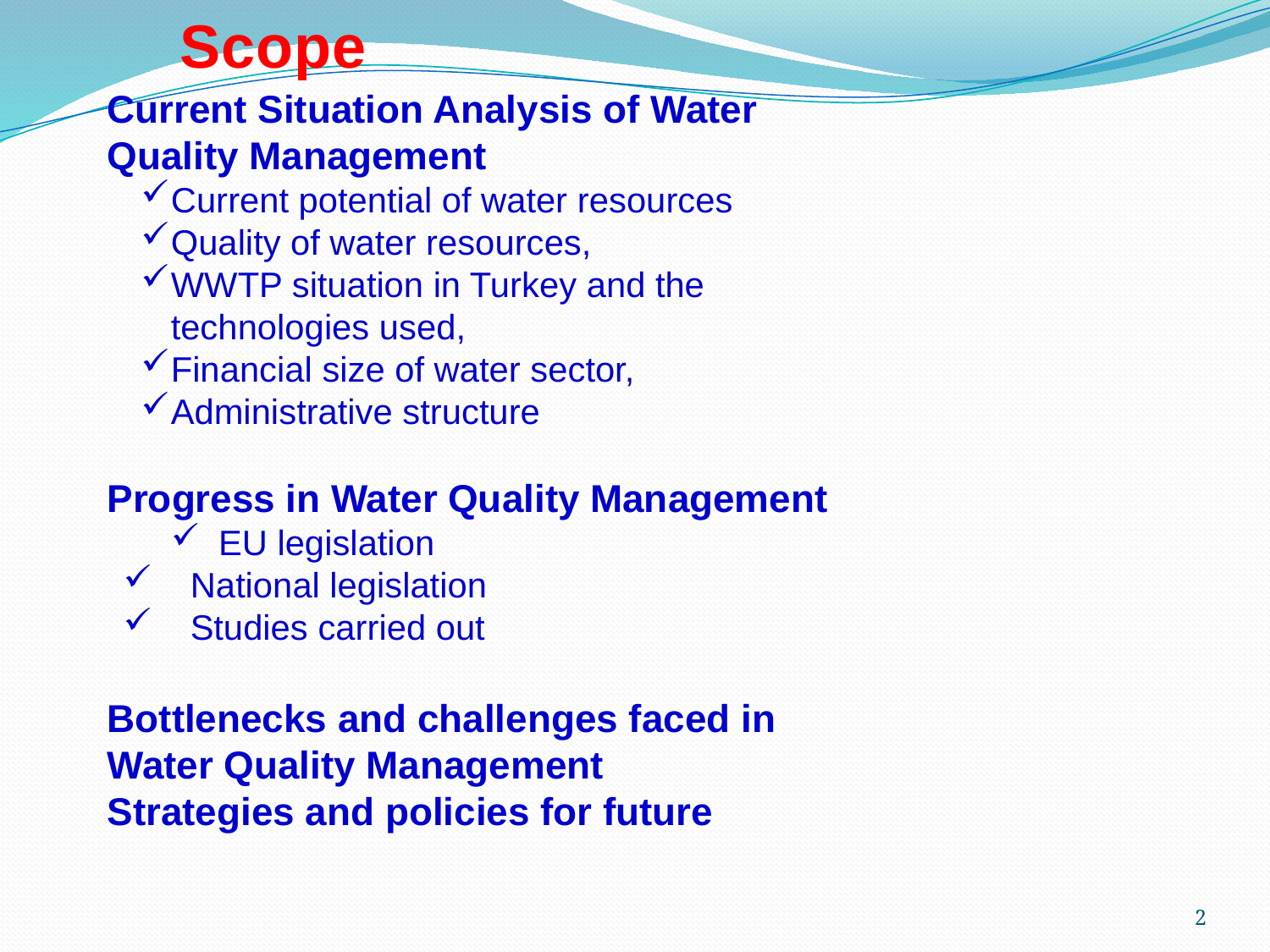

# Scope
Current Situation Analysis of Water Quality Management
Current potential of water resources
Quality of water resources,
WWTP situation in Turkey and the technologies used,
Financial size of water sector,
Administrative structure

Progress in Water Quality Management
EU legislation
  National legislation
  Studies carried out

Bottlenecks and challenges faced in Water Quality Management
Strategies and policies for future

2